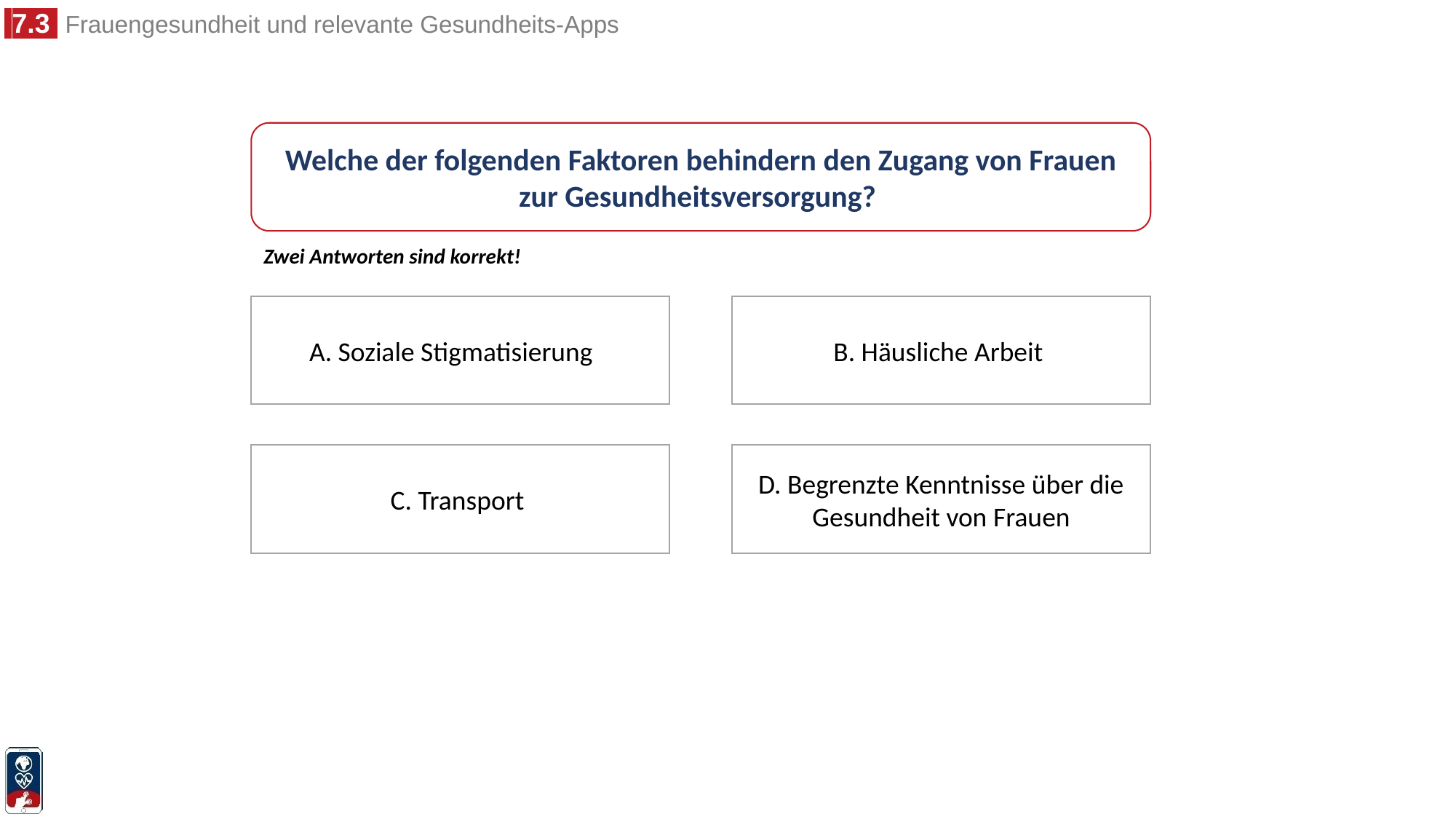

Welche der folgenden Faktoren behindern den Zugang von Frauen zur Gesundheitsversorgung?
Zwei Antworten sind korrekt!
B. Häusliche Arbeit
A. Soziale Stigmatisierung
D. Begrenzte Kenntnisse über die Gesundheit von Frauen
C. Transport